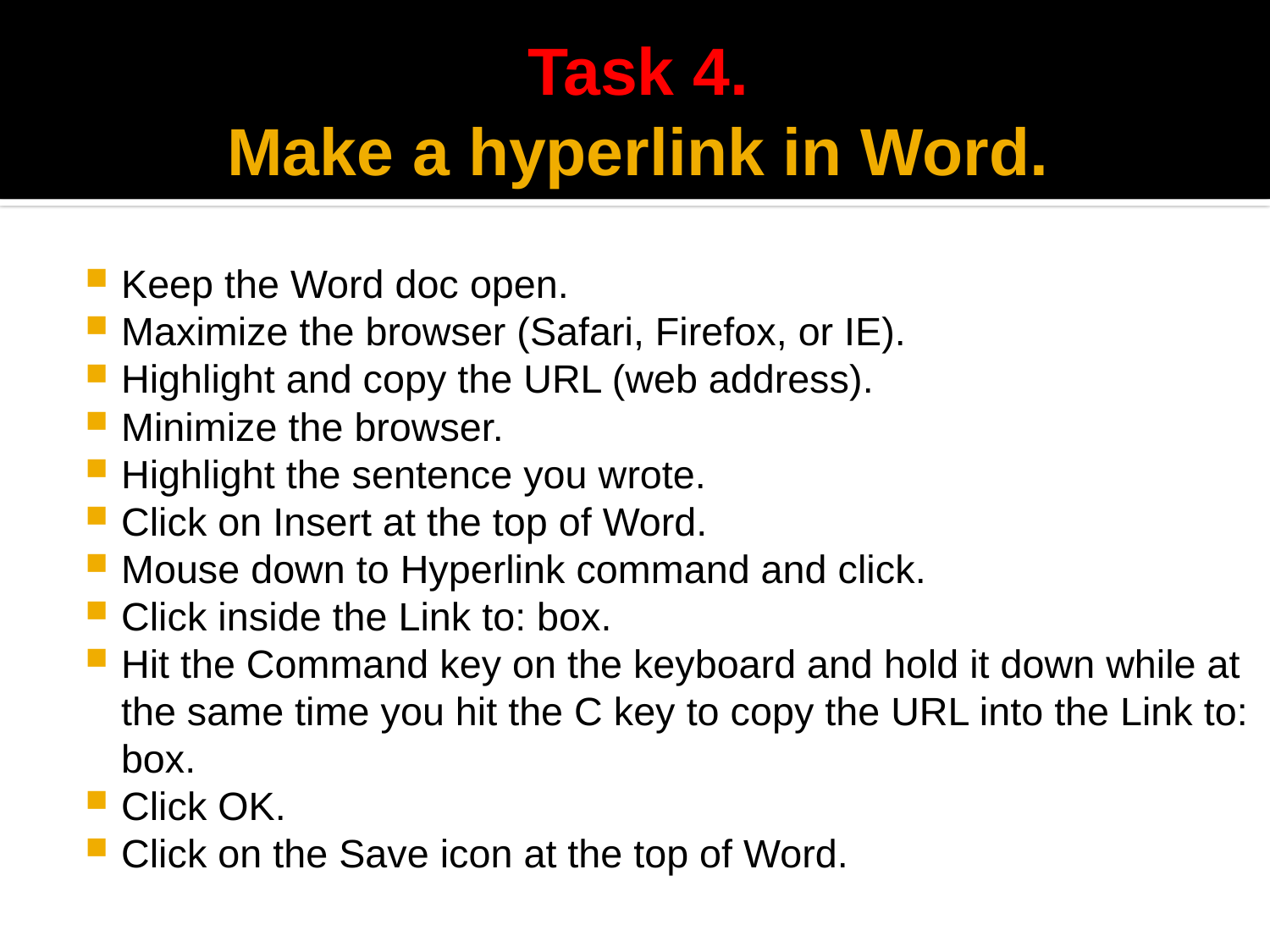

# Task 4. Make a hyperlink in Word.
Keep the Word doc open.
Maximize the browser (Safari, Firefox, or IE).
Highlight and copy the URL (web address).
Minimize the browser.
Highlight the sentence you wrote.
Click on Insert at the top of Word.
Mouse down to Hyperlink command and click.
Click inside the Link to: box.
Hit the Command key on the keyboard and hold it down while at the same time you hit the C key to copy the URL into the Link to: box.
Click OK.
Click on the Save icon at the top of Word.